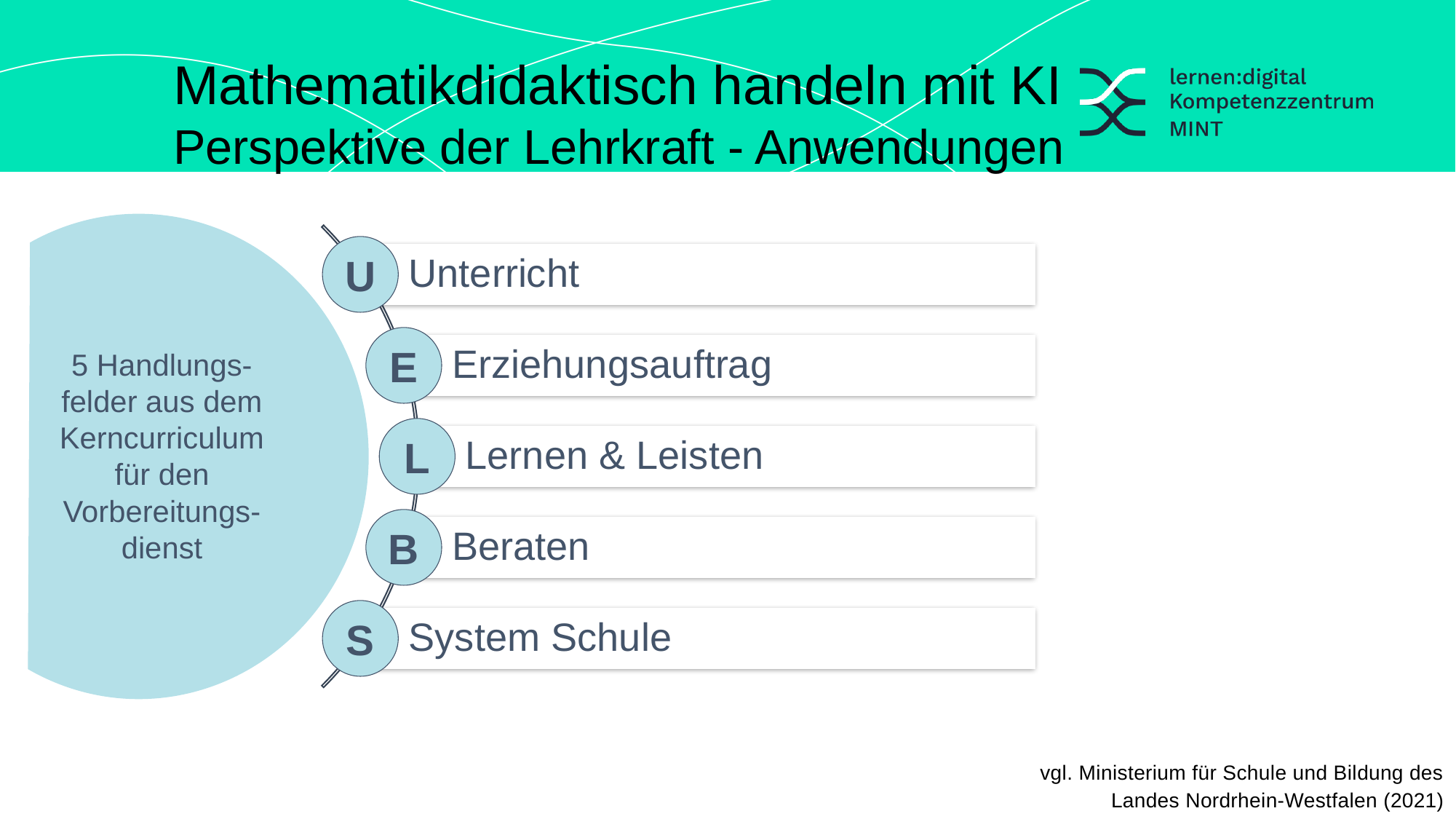

Mathematikdidaktisch handeln mit KI
Perspektive der Lehrkraft - Anwendungen

U
Unterricht
E
Erziehungsauftrag
5 Handlungs-felder aus dem Kerncurriculum für den Vorbereitungs-dienst
L
Lernen & Leisten
B
Beraten
S
System Schule
vgl. Ministerium für Schule und Bildung des Landes Nordrhein-Westfalen (2021)